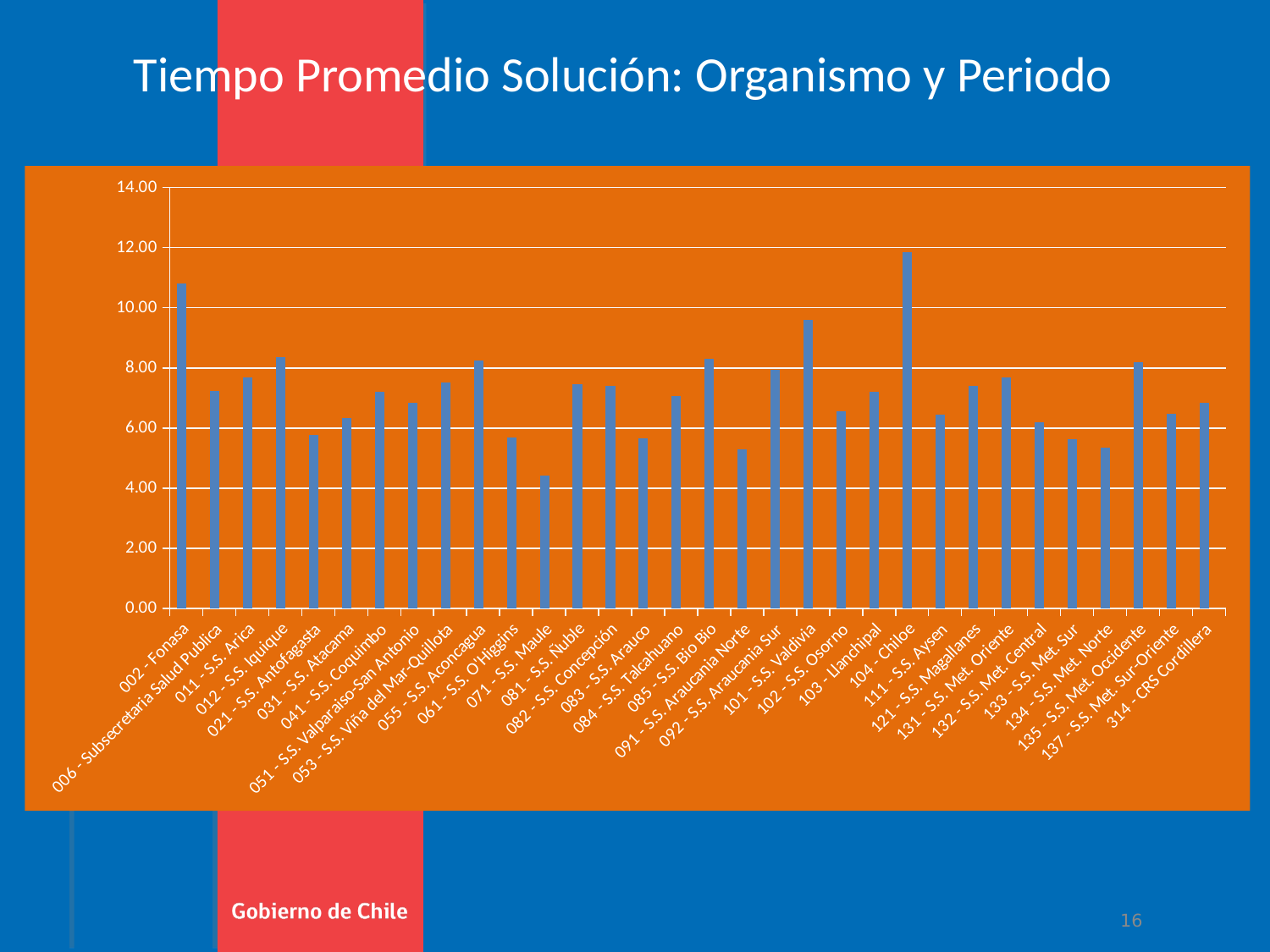

Tiempo Promedio Solución: Organismo y Periodo

### Chart

| Category | Prom. General |  |
|---|---|---|
| 002 - Fonasa | 10.804329861111107 | None |
| 006 - Subsecretaria Salud Publica | 7.24666418650794 | None |
| 011 - S.S. Arica | 7.675097365406644 | None |
| 012 - S.S. Iquique | 8.360776583034651 | None |
| 021 - S.S. Antofagasta | 5.771648322851157 | None |
| 031 - S.S. Atacama | 6.325905349794234 | None |
| 041 - S.S. Coquimbo | 7.220196296296296 | None |
| 051 - S.S. Valparaiso-San Antonio | 6.8530493827160495 | None |
| 053 - S.S. Viña del Mar-Quillota | 7.509520399305554 | None |
| 055 - S.S. Aconcagua | 8.245396596017985 | None |
| 061 - S.S. O'Higgins | 5.681468506723282 | None |
| 071 - S.S. Maule | 4.422862318840583 | None |
| 081 - S.S. Ñuble | 7.472294134235764 | None |
| 082 - S.S. Concepción | 7.40915183867141 | None |
| 083 - S.S. Arauco | 5.64952991452992 | None |
| 084 - S.S. Talcahuano | 7.0771684587813635 | None |
| 085 - S.S. Bio Bio | 8.2953336352657 | None |
| 091 - S.S. Araucania Norte | 5.2845316804407725 | None |
| 092 - S.S. Araucania Sur | 7.928846516007529 | None |
| 101 - S.S. Valdivia | 9.610916666666672 | None |
| 102 - S.S. Osorno | 6.553564030131827 | None |
| 103 - Llanchipal | 7.214448302469137 | None |
| 104 - Chiloe | 11.859971264367815 | None |
| 111 - S.S. Aysen | 6.442784391534391 | None |
| 121 - S.S. Magallanes | 7.400919479606187 | None |
| 131 - S.S. Met. Oriente | 7.68331845238095 | None |
| 132 - S.S. Met. Central | 6.196298487836952 | None |
| 133 - S.S. Met. Sur | 5.644605457227136 | None |
| 134 - S.S. Met. Norte | 5.356751925192519 | None |
| 135 - S.S. Met. Occidente | 8.192106481481476 | None |
| 137 - S.S. Met. Sur-Oriente | 6.485367063492069 | None |
| 314 - CRS Cordillera | 6.842980535279803 | None |
16